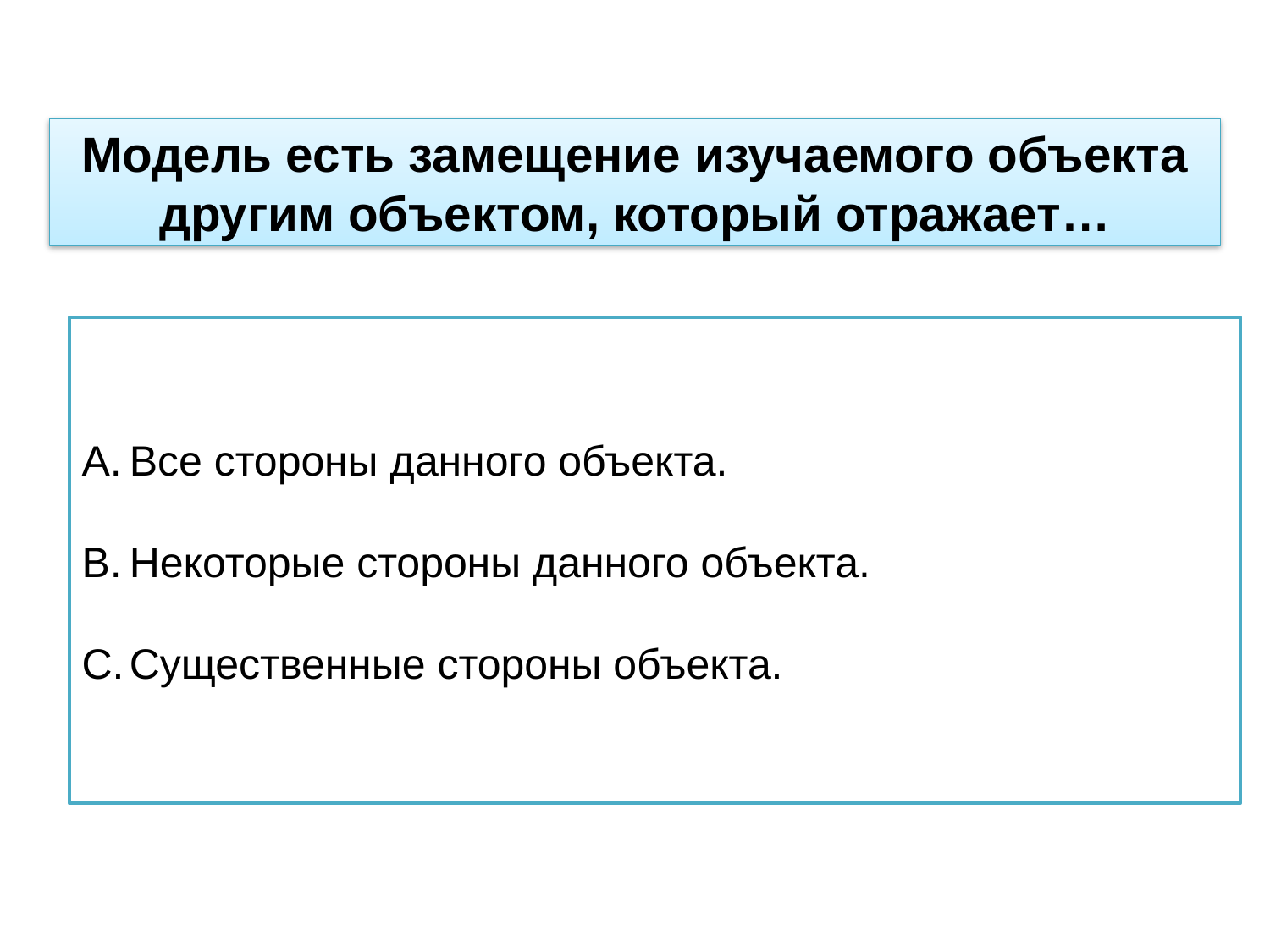

Модель есть замещение изучаемого объекта другим объектом, который отражает…
Все стороны данного объекта.

Некоторые стороны данного объекта.

Существенные стороны объекта.